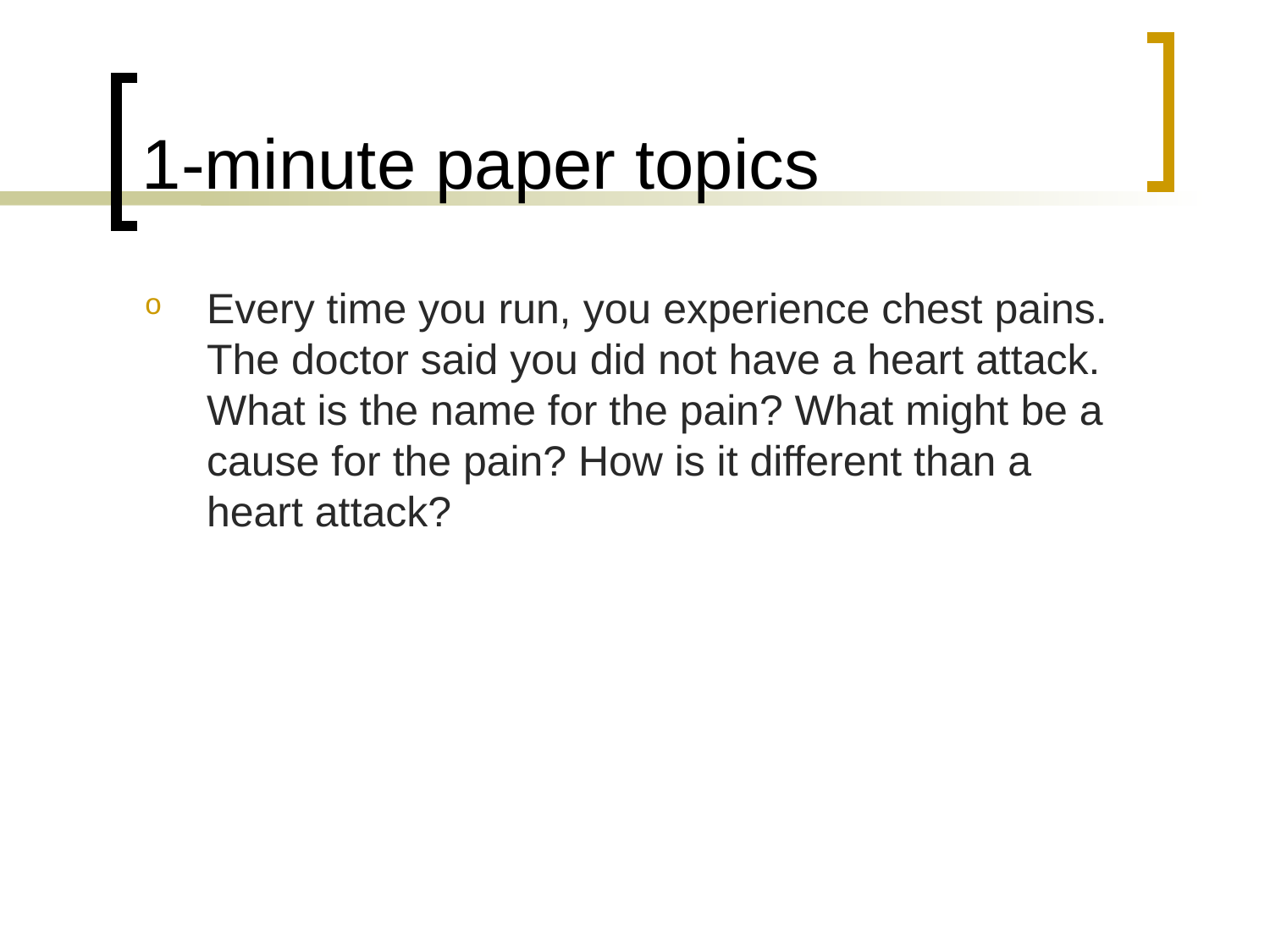

# 1-minute paper topics
Every time you run, you experience chest pains. The doctor said you did not have a heart attack. What is the name for the pain? What might be a cause for the pain? How is it different than a heart attack?